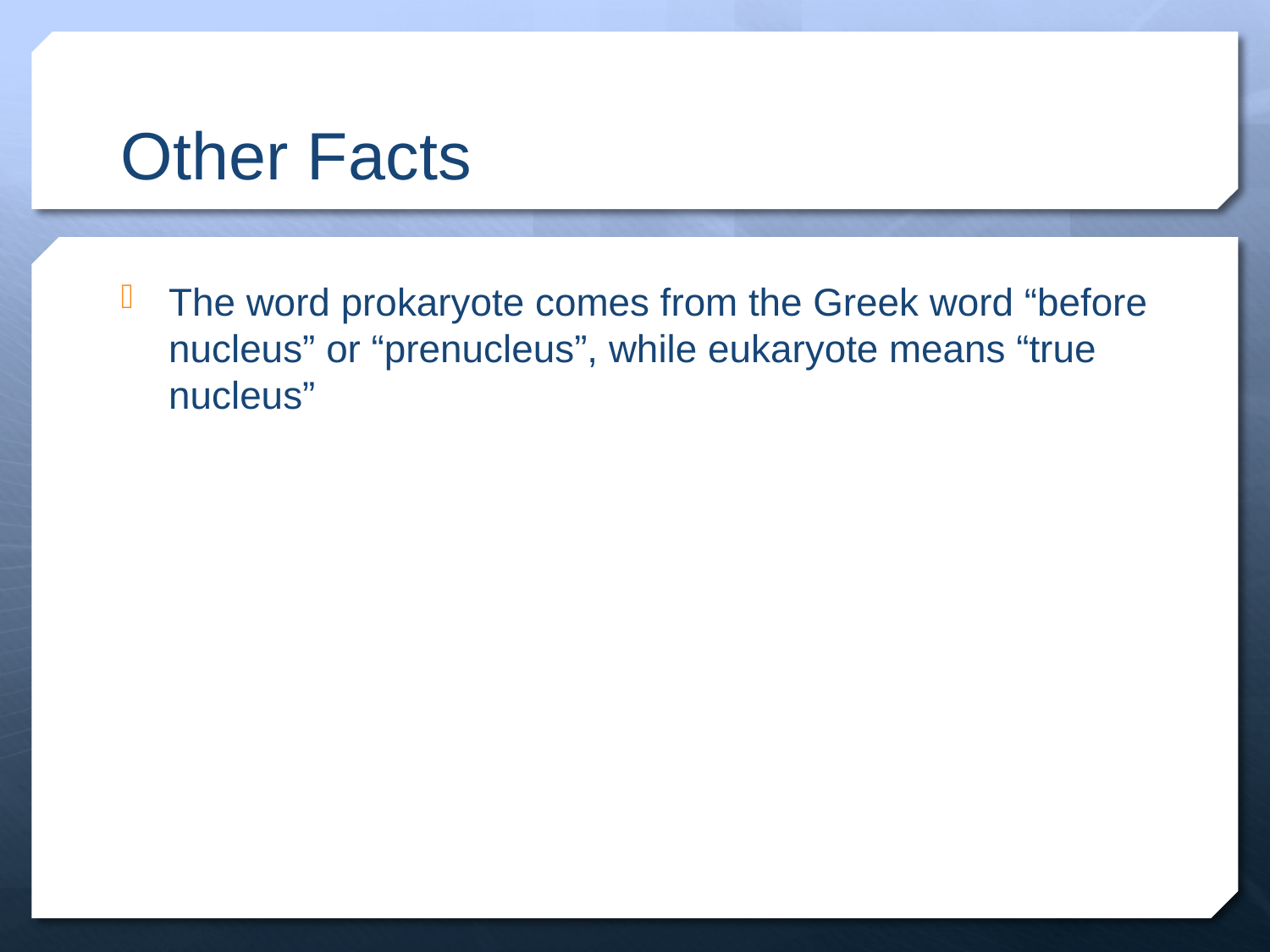

# Other Facts
The word prokaryote comes from the Greek word “before nucleus” or “prenucleus”, while eukaryote means “true nucleus”